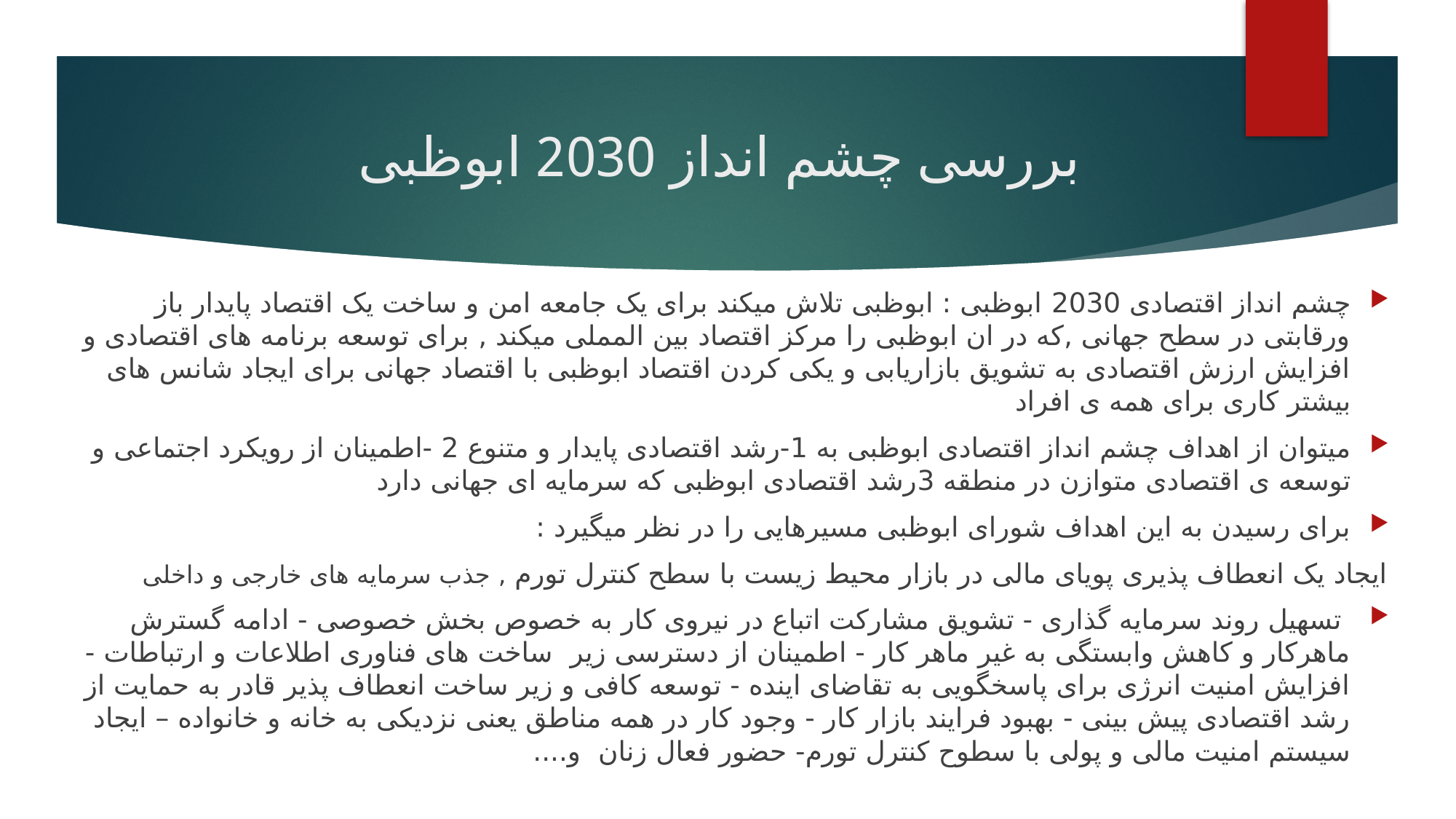

# بررسی چشم انداز 2030 ابوظبی
چشم انداز اقتصادی 2030 ابوظبی : ابوظبی تلاش میکند برای یک جامعه امن و ساخت یک اقتصاد پایدار باز ورقابتی در سطح جهانی ‚که در ان ابوظبی را مرکز اقتصاد بین المملی میکند ‚ برای توسعه برنامه های اقتصادی و افزایش ارزش اقتصادی به تشویق بازاریابی و یکی کردن اقتصاد ابوظبی با اقتصاد جهانی برای ایجاد شانس های بیشتر کاری برای همه ی افراد
میتوان از اهداف چشم انداز اقتصادی ابوظبی به 1-رشد اقتصادی پایدار و متنوع 2 -اطمینان از رویکرد اجتماعی و توسعه ی اقتصادی متوازن در منطقه 3رشد اقتصادی ابوظبی که سرمایه ای جهانی دارد
برای رسیدن به این اهداف شورای ابوظبی مسیرهایی را در نظر میگیرد :
ایجاد یک انعطاف پذیری پویای مالی در بازار محیط زیست با سطح کنترل تورم ‚ جذب سرمایه های خارجی و داخلی
 تسهیل روند سرمایه گذاری - تشویق مشارکت اتباع در نیروی کار به خصوص بخش خصوصی - ادامه گسترش ماهرکار و کاهش وابستگی به غیر ماهر کار - اطمینان از دسترسی زیر  ساخت های فناوری اطلاعات و ارتباطات - افزایش امنیت انرژی برای پاسخگویی به تقاضای اینده - توسعه کافی و زیر ساخت انعطاف پذیر قادر به حمایت از رشد اقتصادی پیش بینی - بهبود فرایند بازار کار - وجود کار در همه مناطق یعنی نزدیکی به خانه و خانواده – ایجاد سیستم امنیت مالی و پولی با سطوح کنترل تورم- حضور فعال زنان  و....